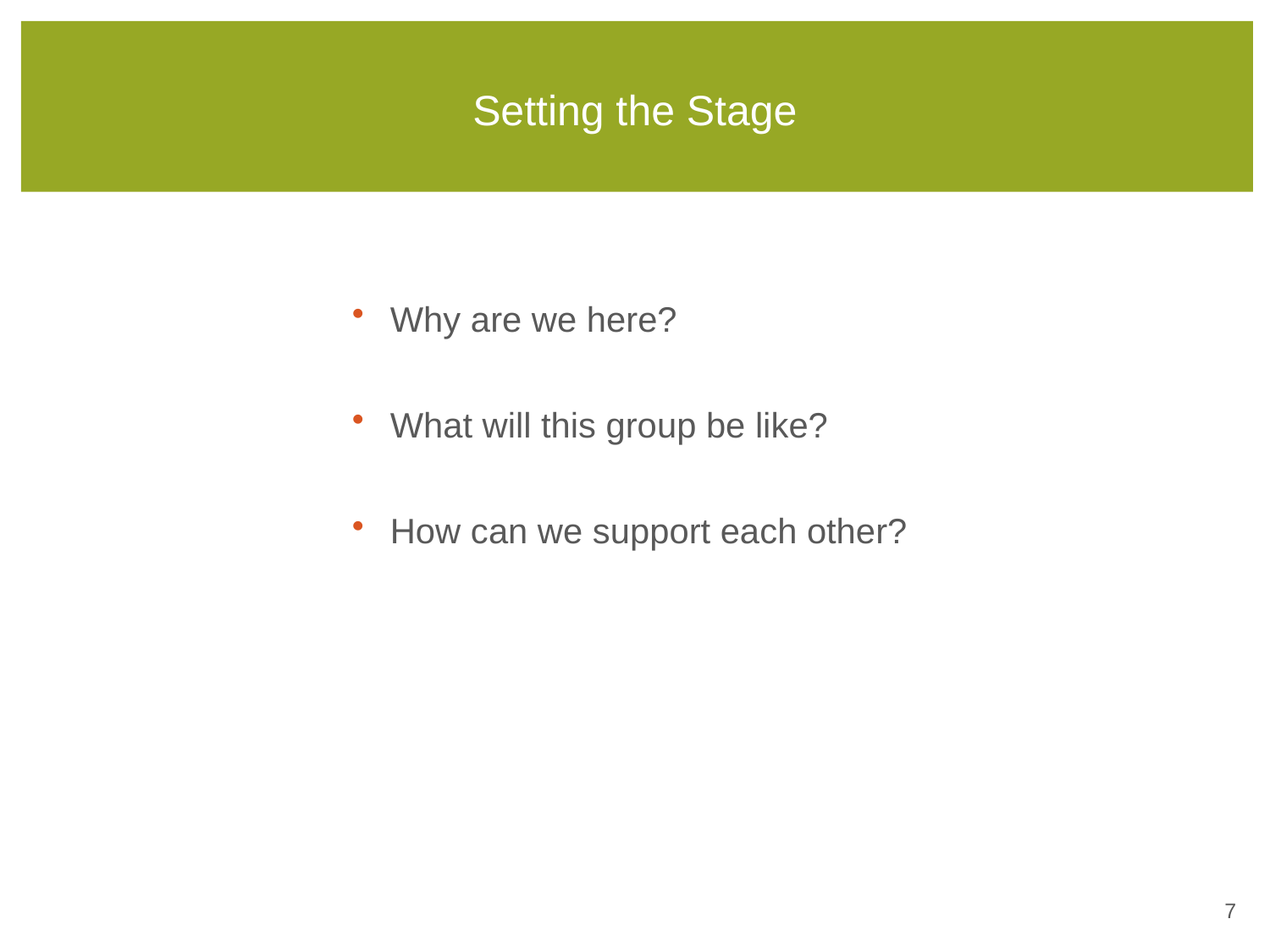

# Setting the Stage
Why are we here?

What will this group be like?

How can we support each other?
7